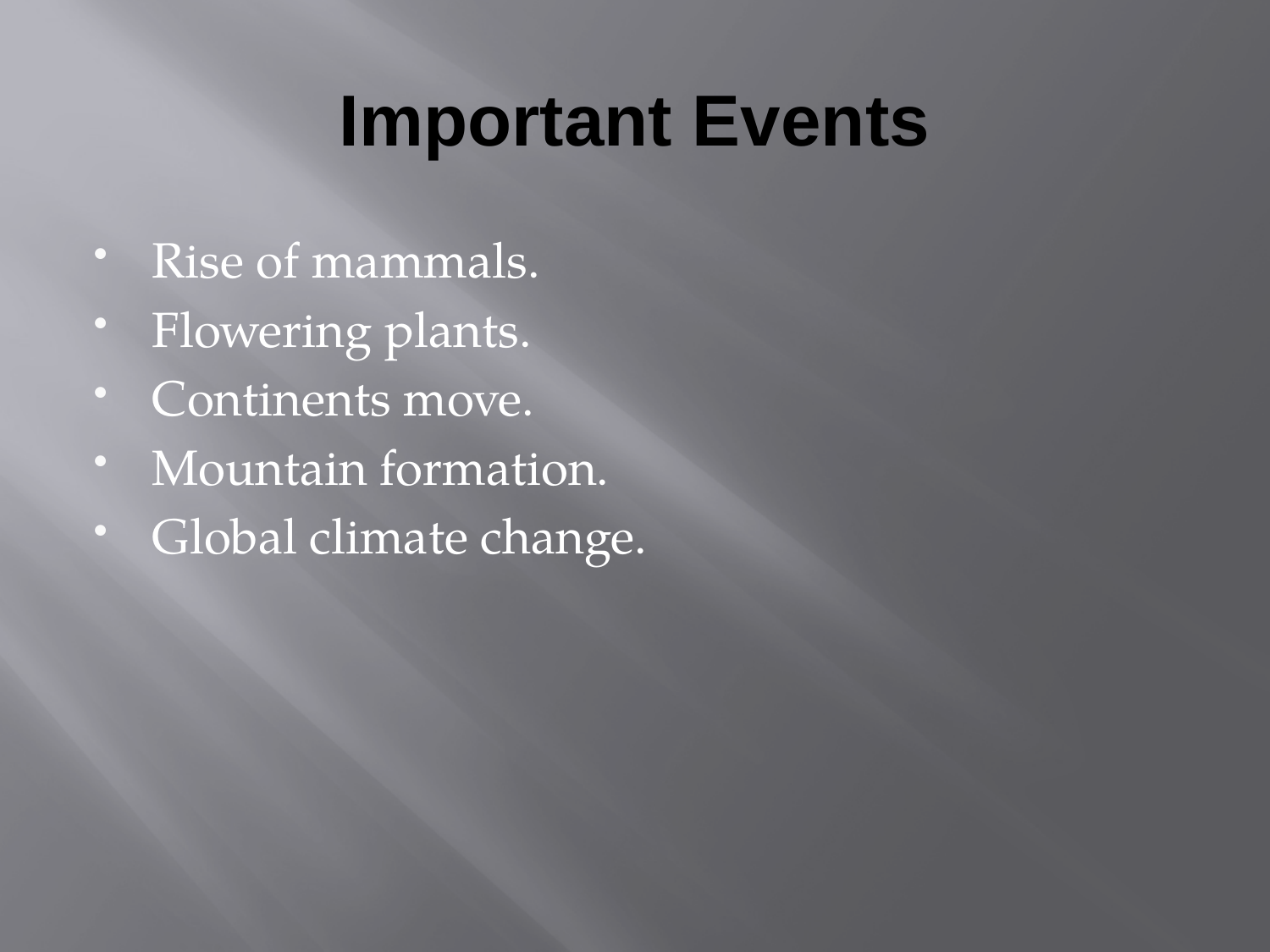

# Important Events
Rise of mammals.
Flowering plants.
Continents move.
Mountain formation.
Global climate change.